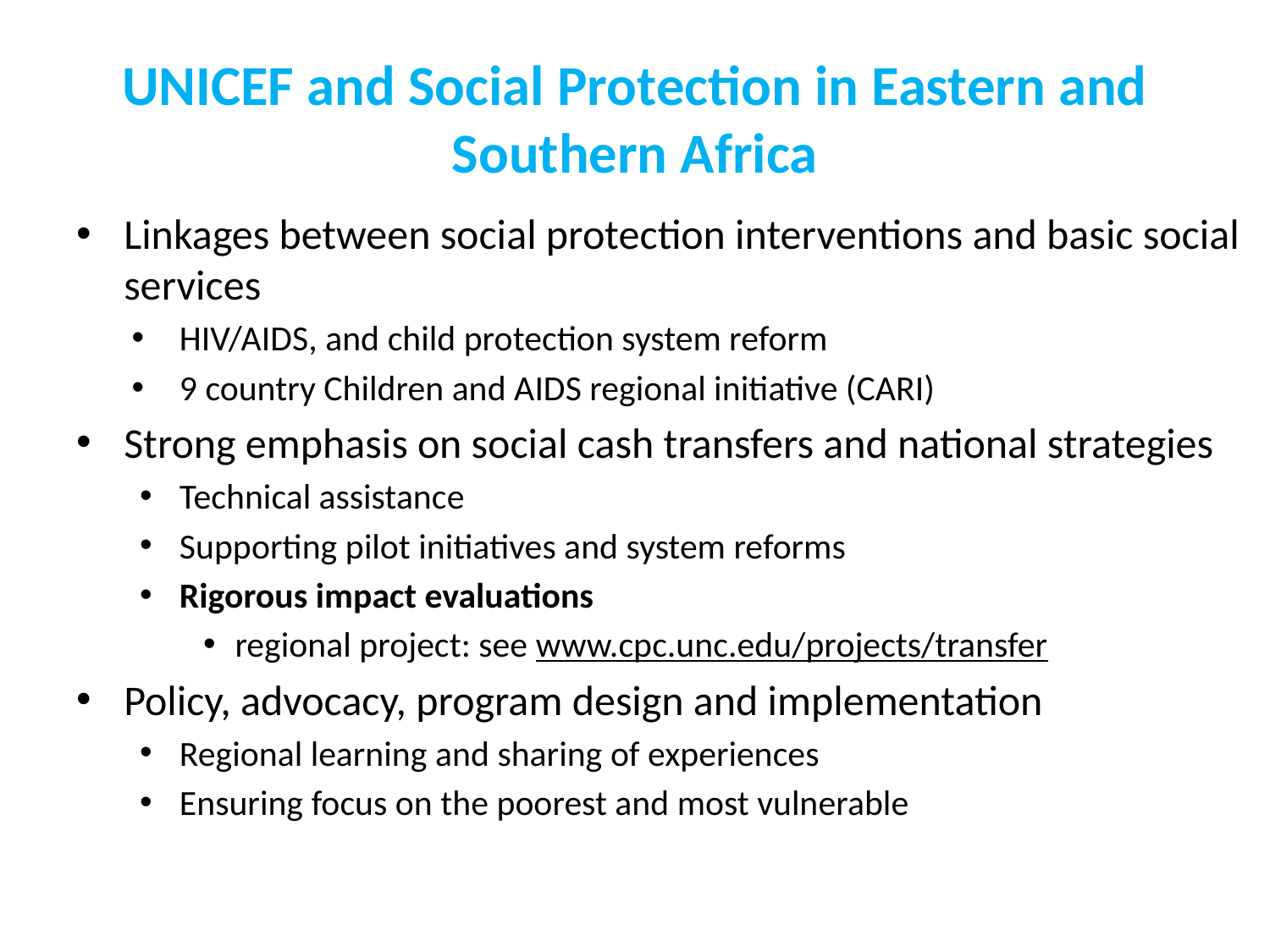

# UNICEF and Social Protection in Eastern and Southern Africa
Linkages between social protection interventions and basic social services
HIV/AIDS, and child protection system reform
9 country Children and AIDS regional initiative (CARI)
Strong emphasis on social cash transfers and national strategies
Technical assistance
Supporting pilot initiatives and system reforms
Rigorous impact evaluations
regional project: see www.cpc.unc.edu/projects/transfer
Policy, advocacy, program design and implementation
Regional learning and sharing of experiences
Ensuring focus on the poorest and most vulnerable